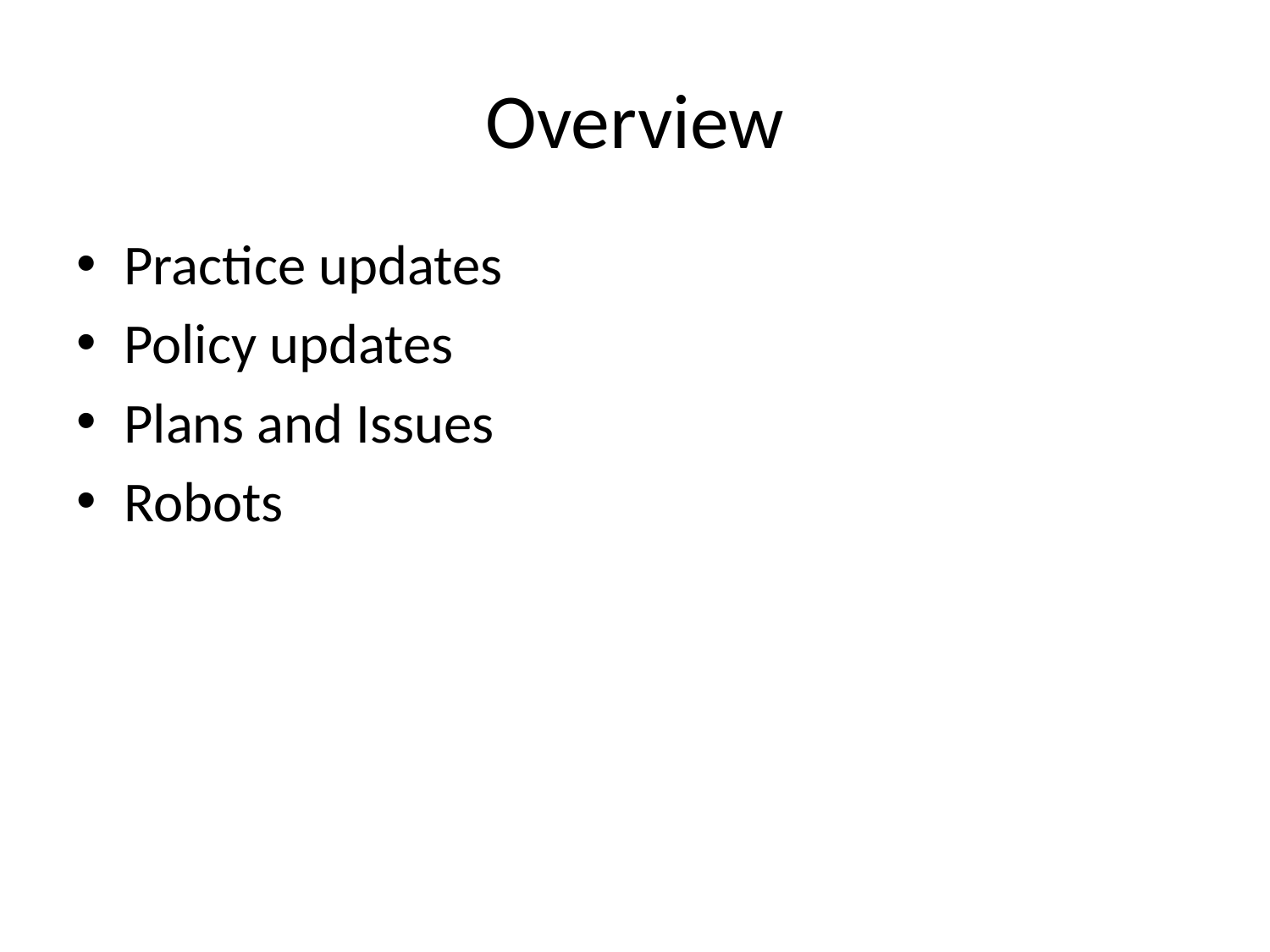

# Overview
Practice updates
Policy updates
Plans and Issues
Robots